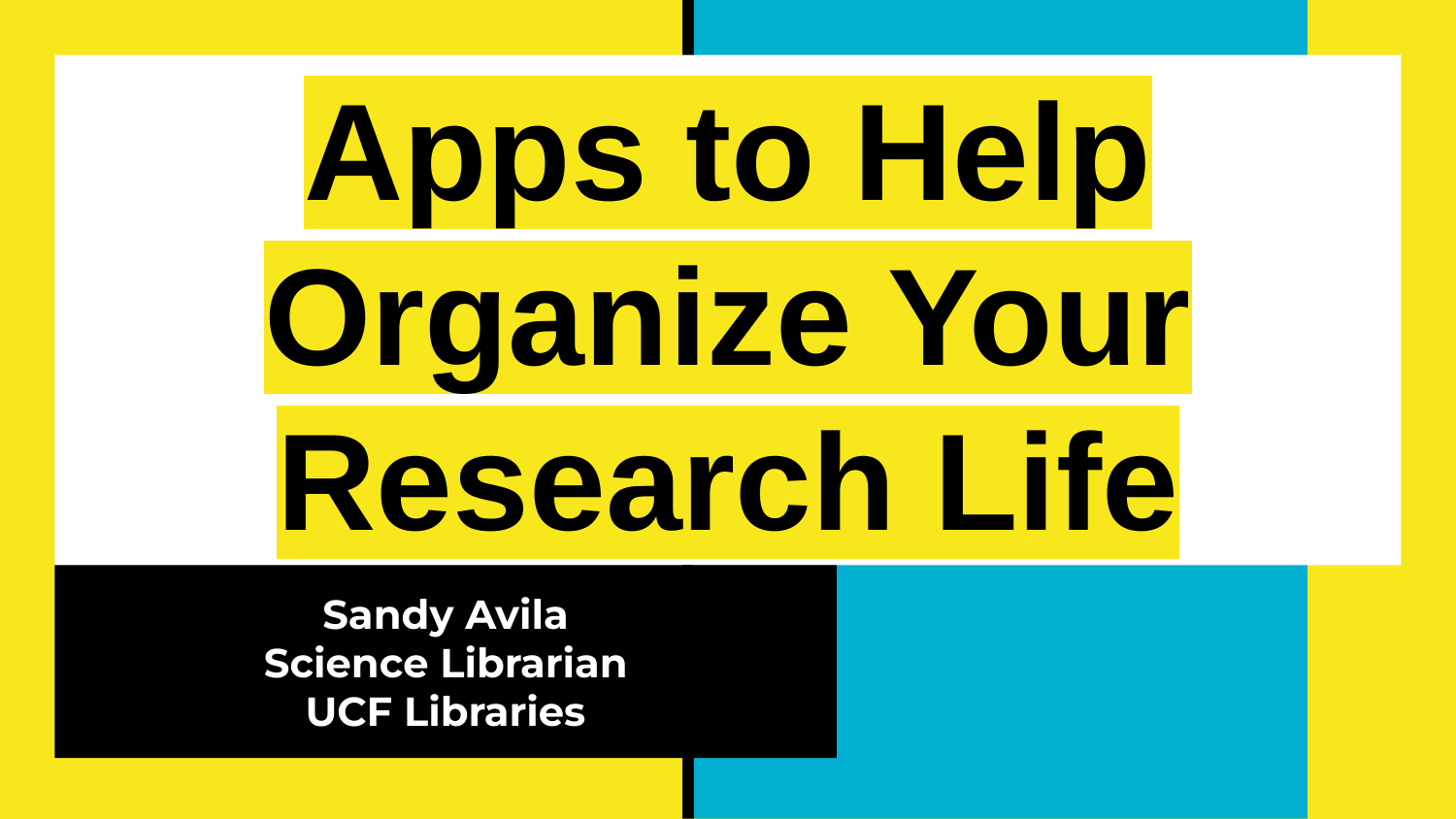

# Apps to Help Organize Your Research Life
Sandy Avila
Science Librarian
UCF Libraries